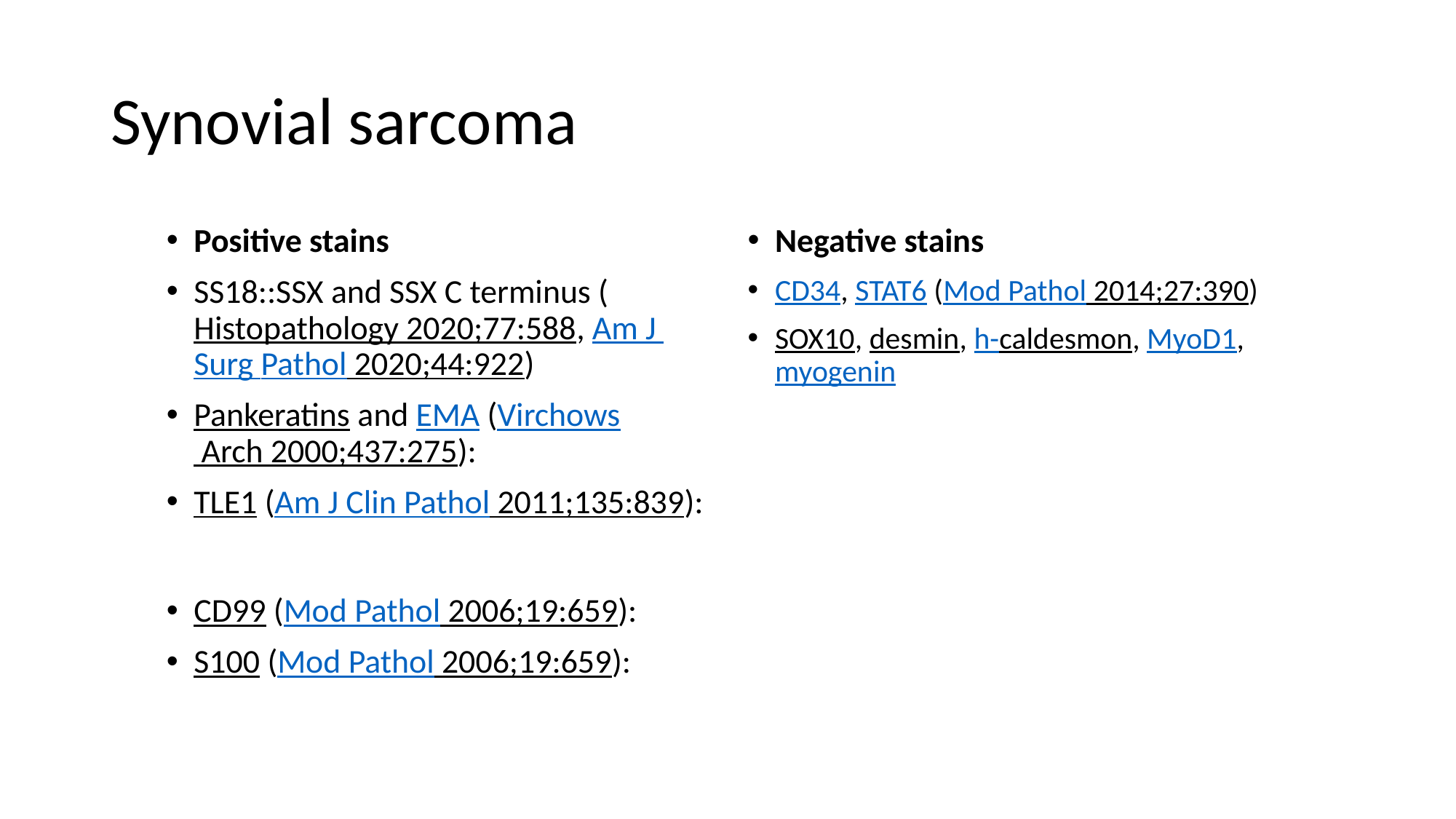

# Synovial sarcoma
Positive stains
SS18::SSX and SSX C terminus (Histopathology 2020;77:588, Am J Surg Pathol 2020;44:922)
Pankeratins and EMA (Virchows Arch 2000;437:275):
TLE1 (Am J Clin Pathol 2011;135:839):

CD99 (Mod Pathol 2006;19:659):
S100 (Mod Pathol 2006;19:659):
Negative stains
CD34, STAT6 (Mod Pathol 2014;27:390)
SOX10, desmin, h-caldesmon, MyoD1, myogenin